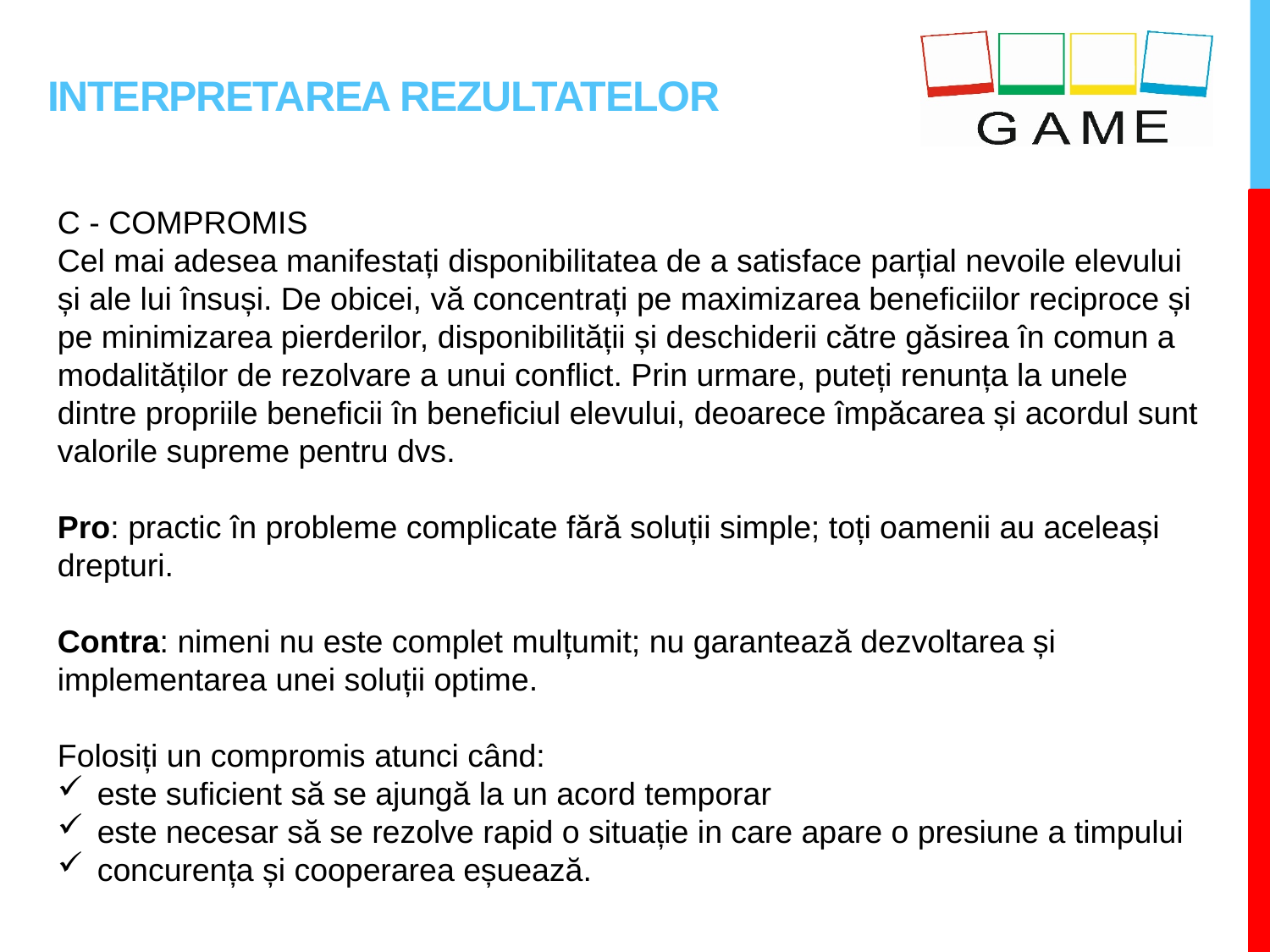

# INTERPRETAREA REZULTATELOR
C - COMPROMIS
Cel mai adesea manifestați disponibilitatea de a satisface parțial nevoile elevului și ale lui însuși. De obicei, vă concentrați pe maximizarea beneficiilor reciproce și pe minimizarea pierderilor, disponibilității și deschiderii către găsirea în comun a modalităților de rezolvare a unui conflict. Prin urmare, puteți renunța la unele dintre propriile beneficii în beneficiul elevului, deoarece împăcarea și acordul sunt valorile supreme pentru dvs.

Pro: practic în probleme complicate fără soluții simple; toți oamenii au aceleași drepturi.

Contra: nimeni nu este complet mulțumit; nu garantează dezvoltarea și implementarea unei soluții optime.

Folosiți un compromis atunci când:
este suficient să se ajungă la un acord temporar
este necesar să se rezolve rapid o situație in care apare o presiune a timpului
concurența și cooperarea eșuează.